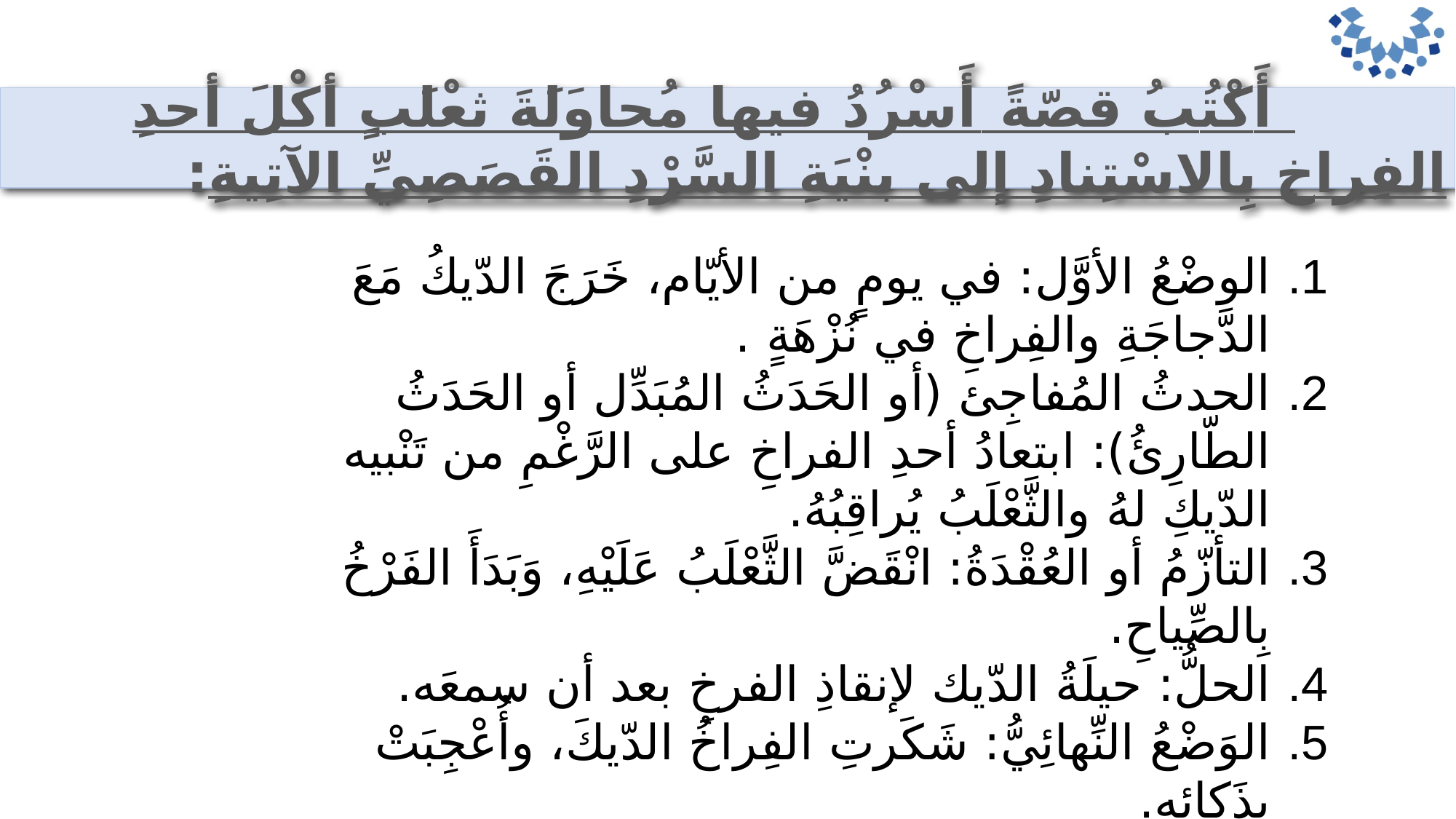

أَكْتُبُ قصّةً أَسْرُدُ فيها مُحاوَلَةَ ثعْلَبٍ أكْلَ أحدِ الفِراخِ بِالاسْتِنادِ إلى بنْيَةِ السَّرْدِ القَصَصِيِّ الآتِيةِ:
الوضْعُ الأوَّل: في يومٍ من الأيّام، خَرَجَ الدّيكُ مَعَ الدَّجاجَةِ والفِراخِ في نُزْهَةٍ .
الحدثُ المُفاجِئ (أو الحَدَثُ المُبَدِّل أو الحَدَثُ الطّارِئُ): ابتعادُ أحدِ الفراخِ على الرَّغْمِ من تَنْبيه الدّيكِ لهُ والثَّعْلَبُ يُراقِبُهُ.
التأزّمُ أو العُقْدَةُ: انْقَضَّ الثَّعْلَبُ عَلَيْهِ، وَبَدَأَ الفَرْخُ بِالصِّياحِ.
الحلُّ: حيلَةُ الدّيك لإنقاذِ الفرخِ بعد أن سمعَه.
الوَضْعُ النِّهائِيُّ: شَكَرتِ الفِراخُ الدّيكَ، وأُعْجِبَتْ بِذَكائِهِ.